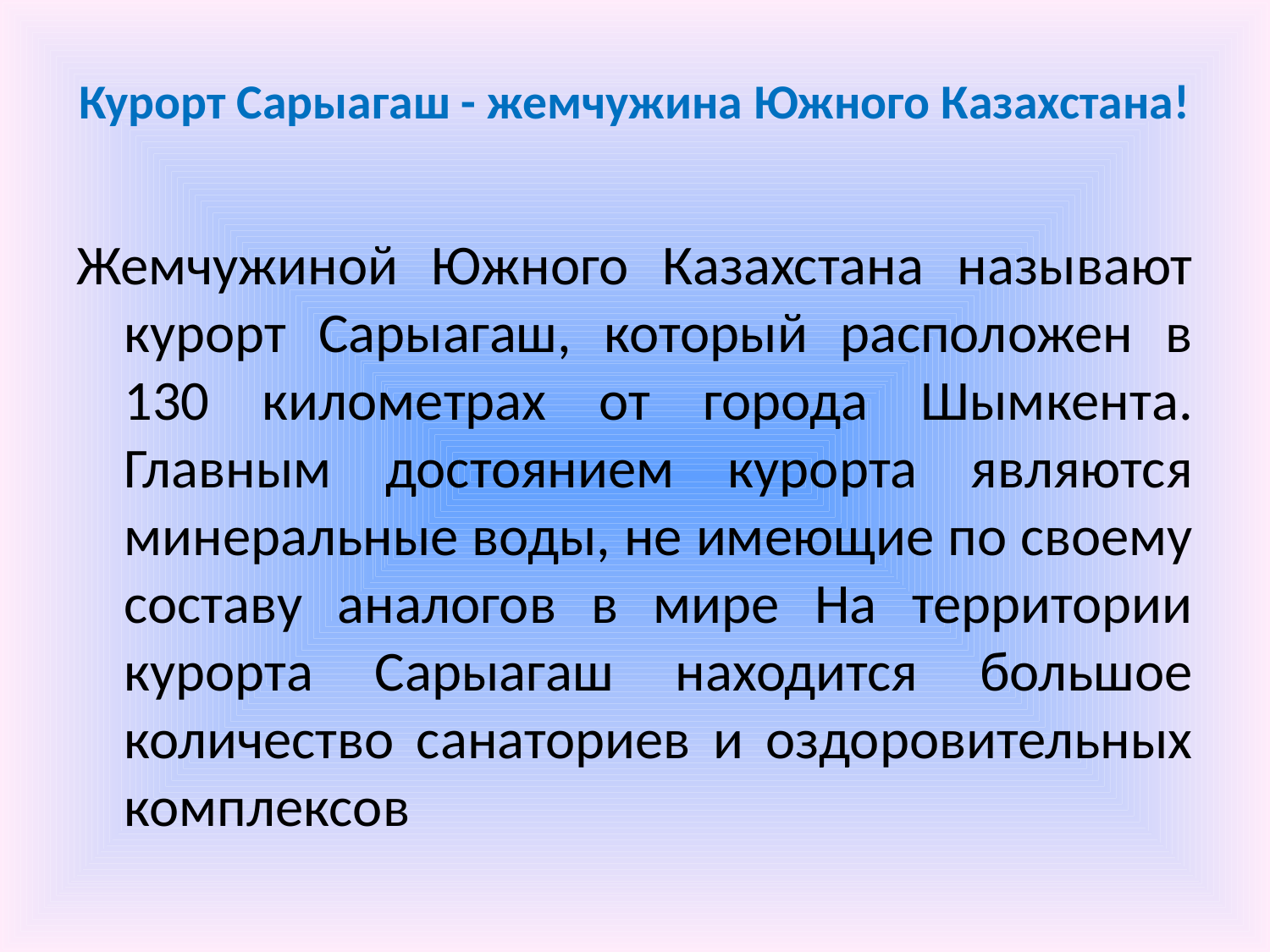

# Курорт Сарыагаш - жемчужина Южного Казахстана!
Жемчужиной Южного Казахстана называют курорт Сарыагаш, который расположен в 130 километрах от города Шымкента. Главным достоянием курорта являются минеральные воды, не имеющие по своему составу аналогов в мире На территории курорта Сарыагаш находится большое количество санаториев и оздоровительных комплексов